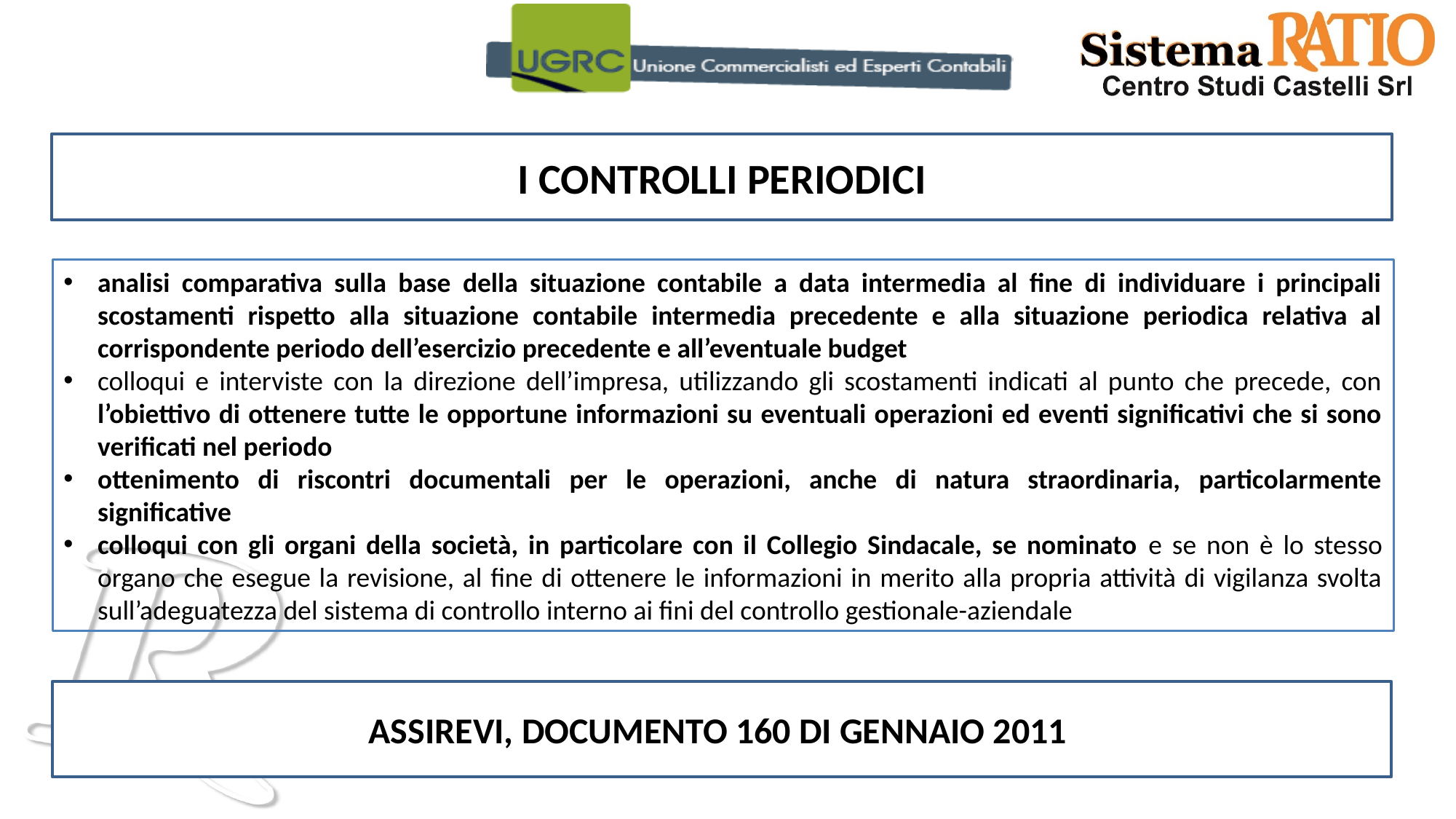

I CONTROLLI PERIODICI
analisi comparativa sulla base della situazione contabile a data intermedia al fine di individuare i principali scostamenti rispetto alla situazione contabile intermedia precedente e alla situazione periodica relativa al corrispondente periodo dell’esercizio precedente e all’eventuale budget
colloqui e interviste con la direzione dell’impresa, utilizzando gli scostamenti indicati al punto che precede, con l’obiettivo di ottenere tutte le opportune informazioni su eventuali operazioni ed eventi significativi che si sono verificati nel periodo
ottenimento di riscontri documentali per le operazioni, anche di natura straordinaria, particolarmente significative
colloqui con gli organi della società, in particolare con il Collegio Sindacale, se nominato e se non è lo stesso organo che esegue la revisione, al fine di ottenere le informazioni in merito alla propria attività di vigilanza svolta sull’adeguatezza del sistema di controllo interno ai fini del controllo gestionale-aziendale
ASSIREVI, DOCUMENTO 160 DI GENNAIO 2011